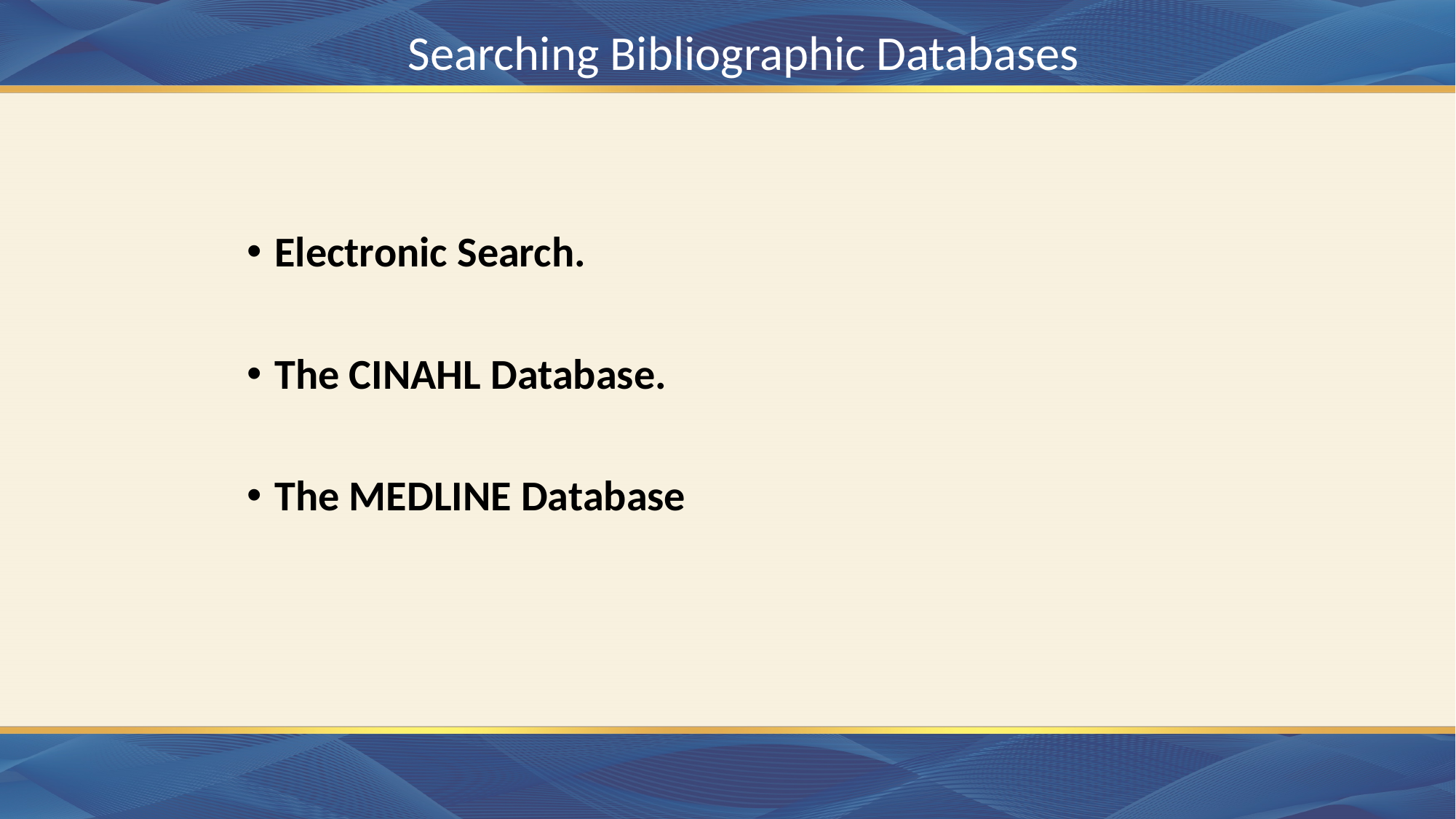

# Searching Bibliographic Databases
Electronic Search.

The CINAHL Database.

The MEDLINE Database